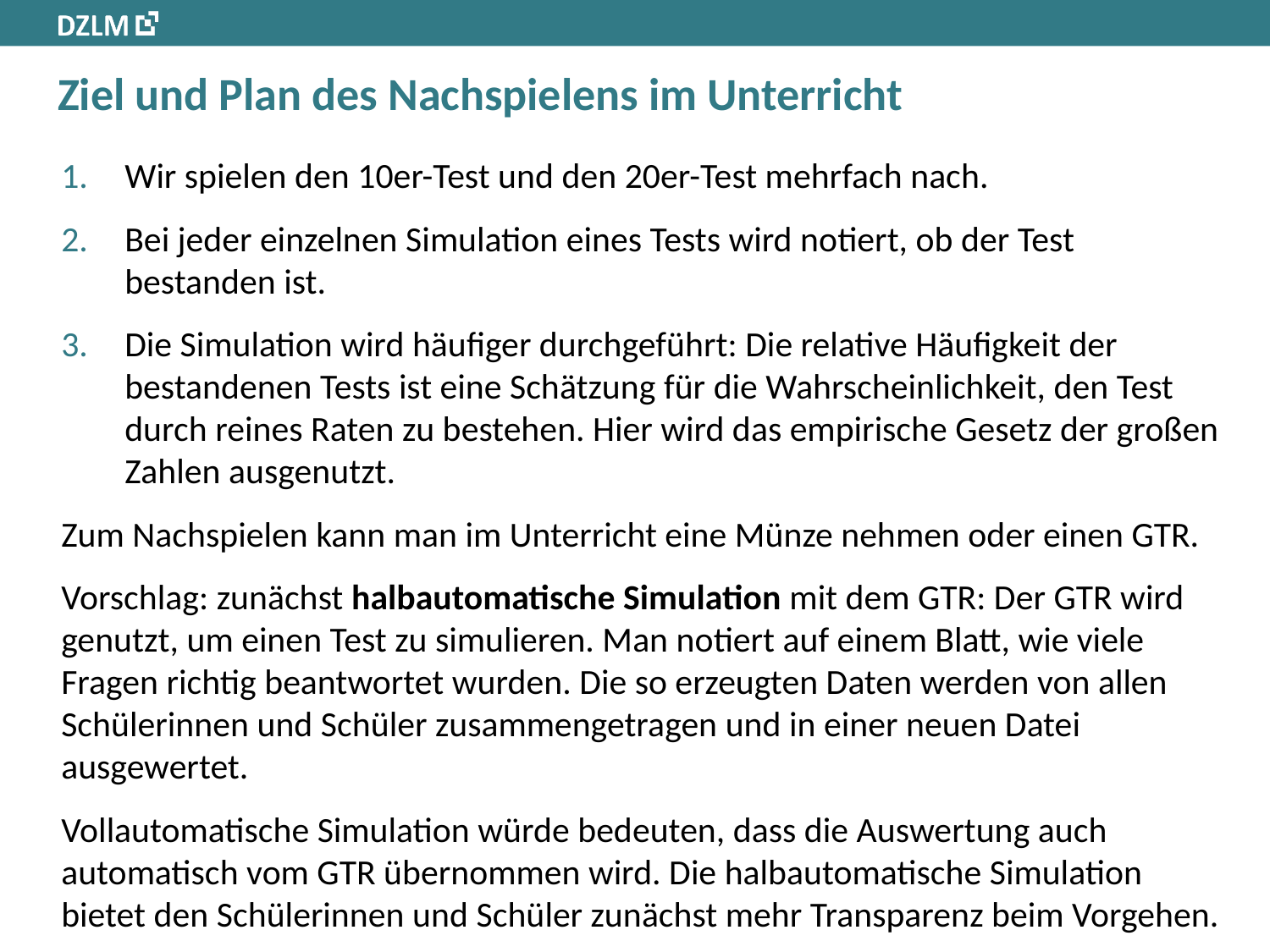

# Ziel und Plan des Nachspielens im Unterricht
Wir spielen den 10er-Test und den 20er-Test mehrfach nach.
Bei jeder einzelnen Simulation eines Tests wird notiert, ob der Test bestanden ist.
Die Simulation wird häufiger durchgeführt: Die relative Häufigkeit der bestandenen Tests ist eine Schätzung für die Wahrscheinlichkeit, den Test durch reines Raten zu bestehen. Hier wird das empirische Gesetz der großen Zahlen ausgenutzt.
Zum Nachspielen kann man im Unterricht eine Münze nehmen oder einen GTR.
Vorschlag: zunächst halbautomatische Simulation mit dem GTR: Der GTR wird genutzt, um einen Test zu simulieren. Man notiert auf einem Blatt, wie viele Fragen richtig beantwortet wurden. Die so erzeugten Daten werden von allen Schülerinnen und Schüler zusammengetragen und in einer neuen Datei ausgewertet.
Vollautomatische Simulation würde bedeuten, dass die Auswertung auch automatisch vom GTR übernommen wird. Die halbautomatische Simulation bietet den Schülerinnen und Schüler zunächst mehr Transparenz beim Vorgehen.